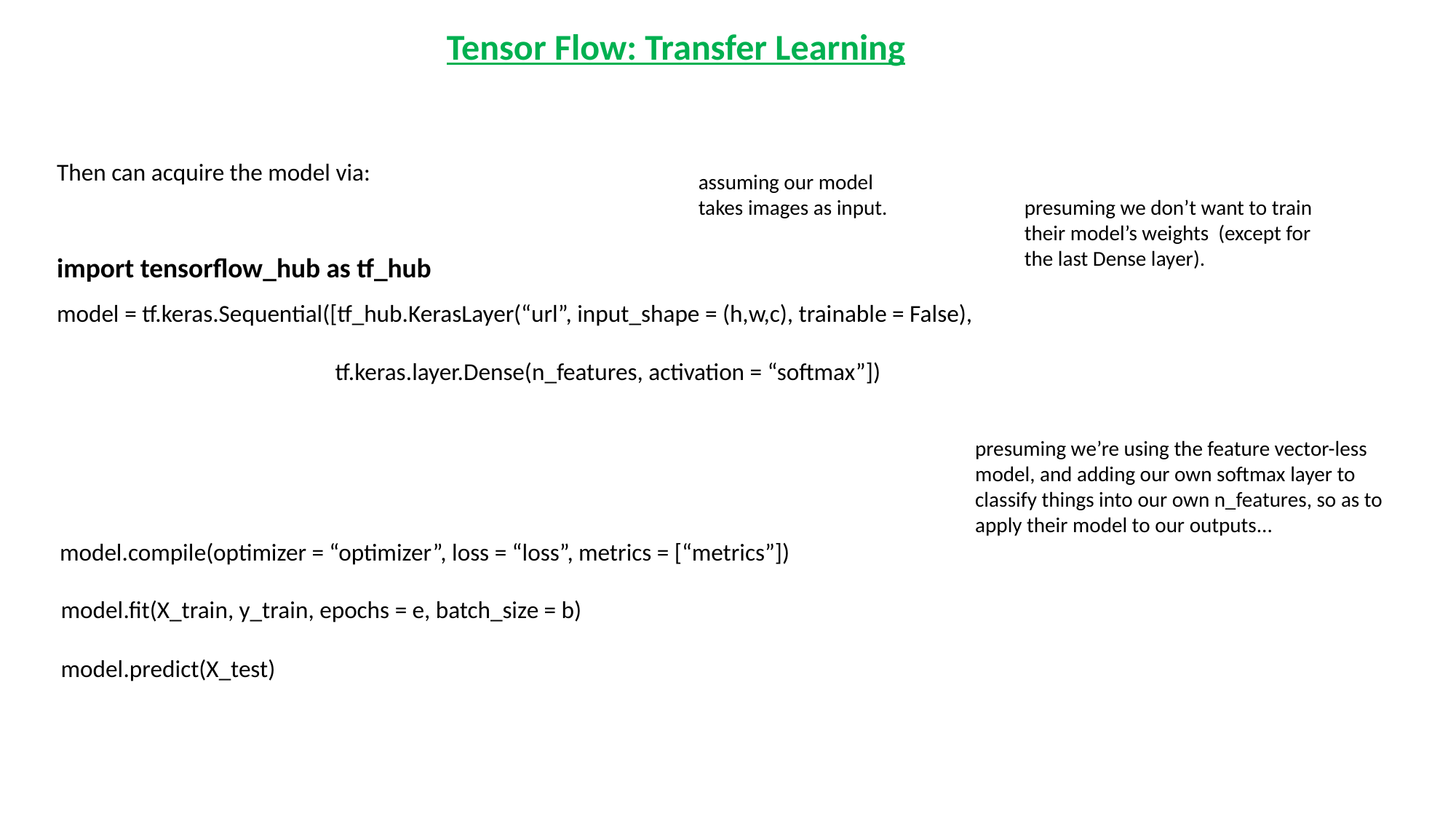

Tensor Flow: Transfer Learning
Then can acquire the model via:
assuming our model takes images as input.
presuming we don’t want to train their model’s weights  (except for the last Dense layer).
import tensorflow_hub as tf_hub
model = tf.keras.Sequential([tf_hub.KerasLayer(“url”, input_shape = (h,w,c), trainable = False),

                                                   tf.keras.layer.Dense(n_features, activation = “softmax”])
presuming we’re using the feature vector-less model, and adding our own softmax layer to classify things into our own n_features, so as to apply their model to our outputs...
model.compile(optimizer = “optimizer”, loss = “loss”, metrics = [“metrics”])
model.fit(X_train, y_train, epochs = e, batch_size = b)
model.predict(X_test)